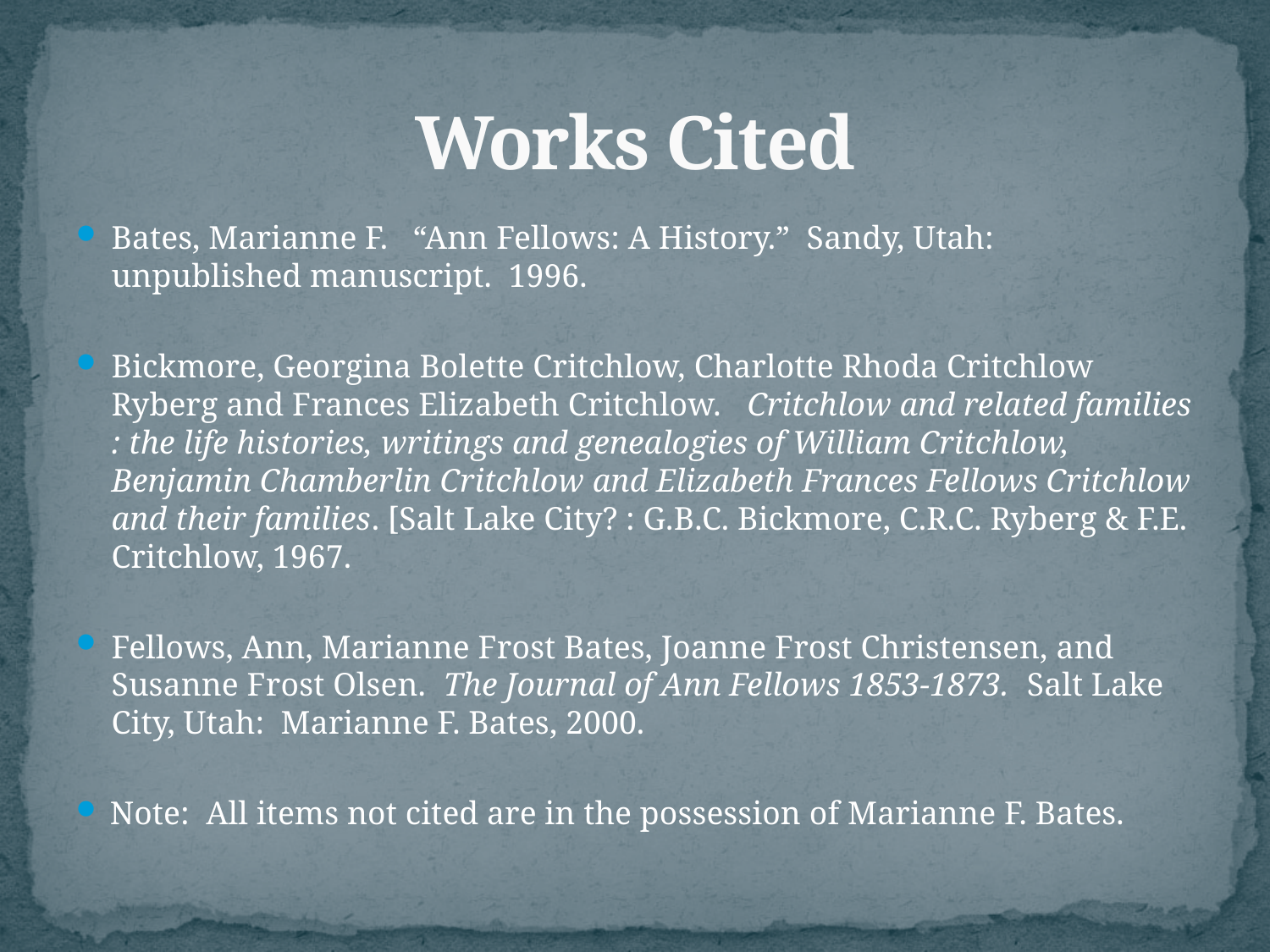

# Works Cited
Bates, Marianne F.   “Ann Fellows: A History.”  Sandy, Utah: unpublished manuscript.  1996.

Bickmore, Georgina Bolette Critchlow, Charlotte Rhoda Critchlow Ryberg and Frances Elizabeth Critchlow.   Critchlow and related families : the life histories, writings and genealogies of William Critchlow, Benjamin Chamberlin Critchlow and Elizabeth Frances Fellows Critchlow and their families. [Salt Lake City? : G.B.C. Bickmore, C.R.C. Ryberg & F.E. Critchlow, 1967.

Fellows, Ann, Marianne Frost Bates, Joanne Frost Christensen, and Susanne Frost Olsen.  The Journal of Ann Fellows 1853-1873.  Salt Lake City, Utah:  Marianne F. Bates, 2000.

Note:  All items not cited are in the possession of Marianne F. Bates.